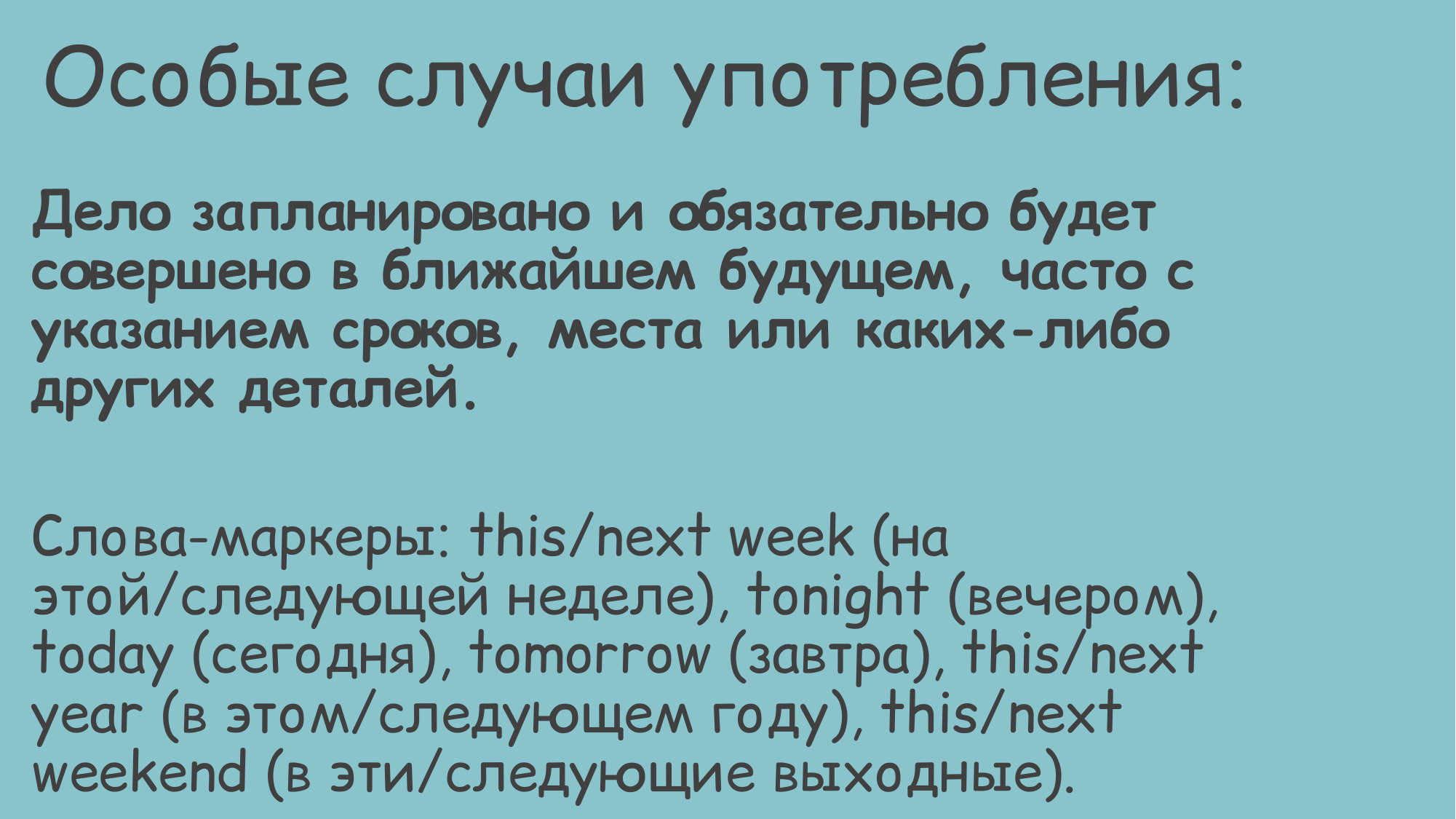

# Особые случаи употребления:
Дело запланировано и обязательно будет совершено в ближайшем будущем, часто с указанием сроков, места или каких-либо других деталей.

Слова-маркеры: this/next week (на этой/следующей неделе), tonight (вечером), today (сегодня), tomorrow (завтра), this/next year (в этом/следующем году), this/next weekend (в эти/следующие выходные).